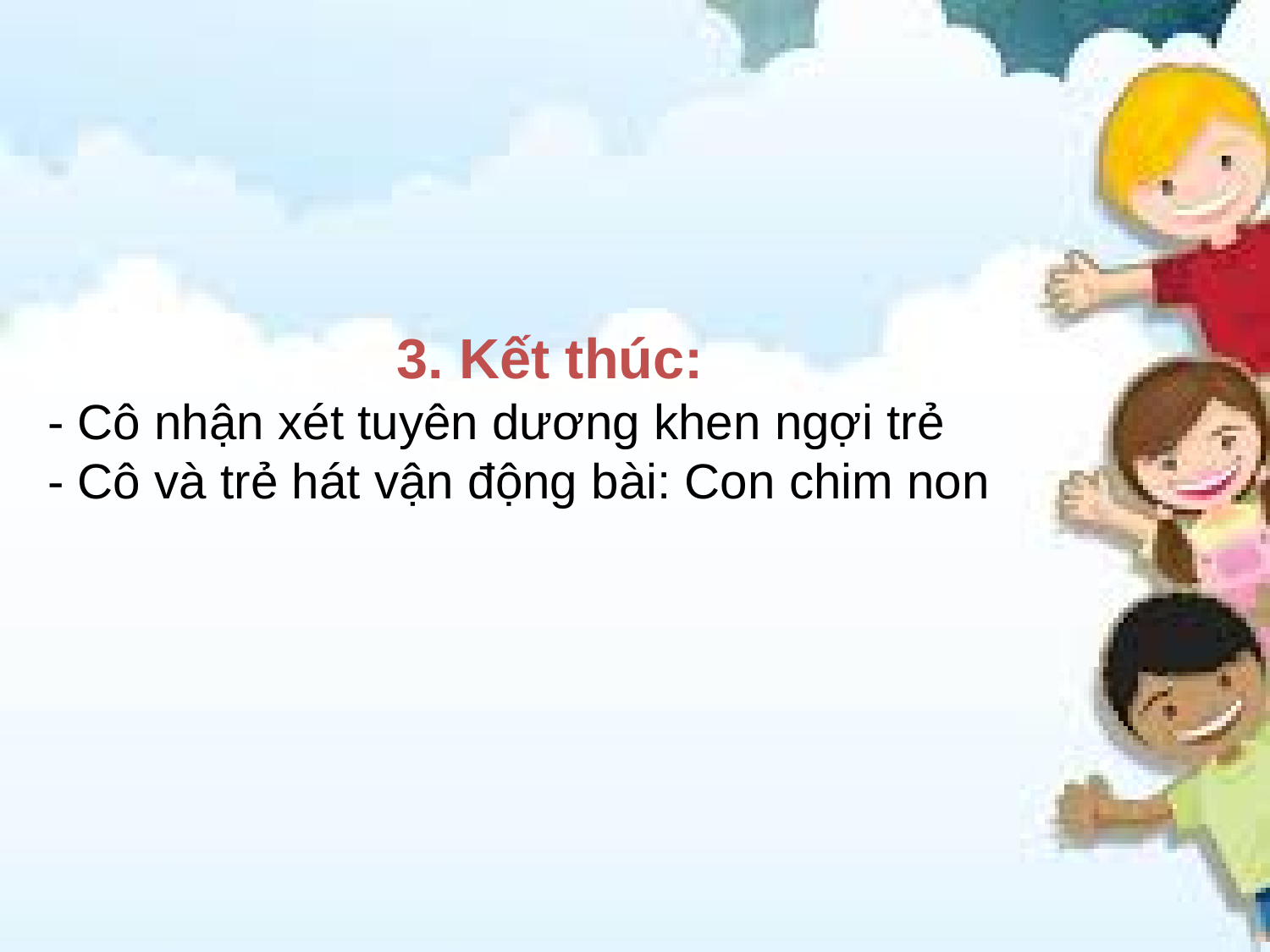

3. Kết thúc:
- Cô nhận xét tuyên dương khen ngợi trẻ
- Cô và trẻ hát vận động bài: Con chim non